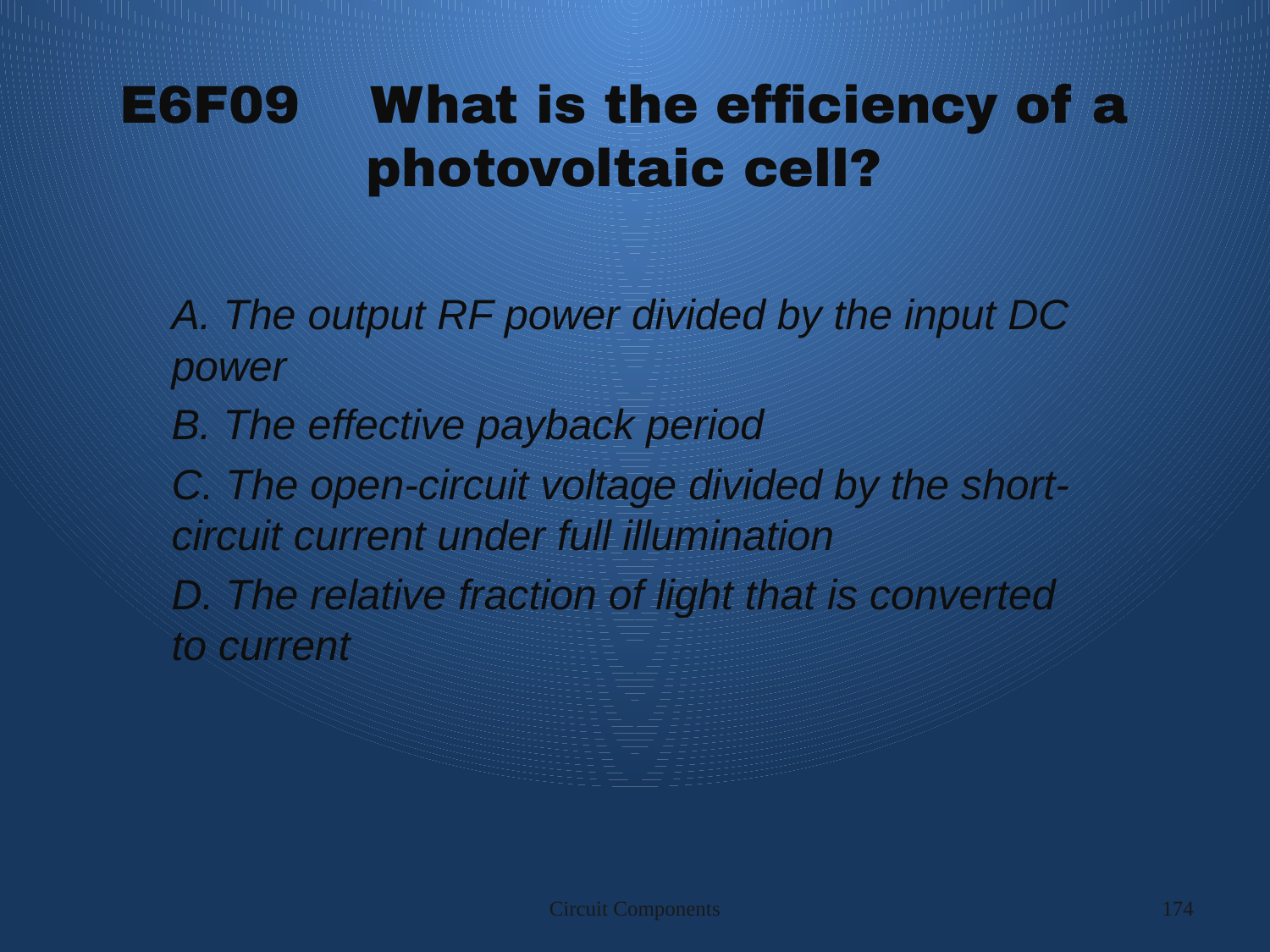

# E6F09    What is the efficiency of a photovoltaic cell?

A. The output RF power divided by the input DC power
B. The effective payback period
C. The open-circuit voltage divided by the short-circuit current under full illumination
D. The relative fraction of light that is converted to current
Circuit Components
174